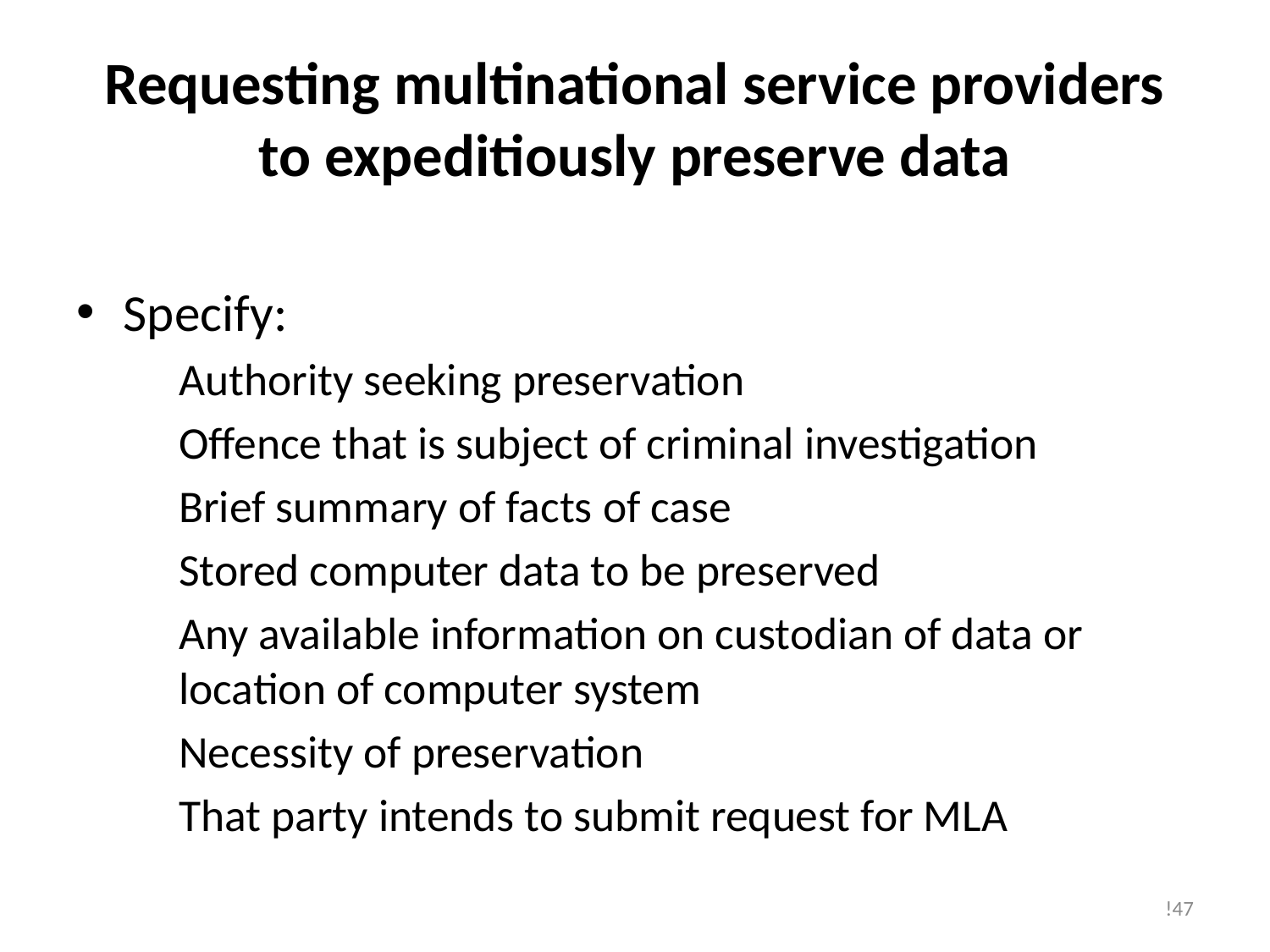

# Requesting multinational service providers to expeditiously preserve data
Specify:
Authority seeking preservation
Offence that is subject of criminal investigation
Brief summary of facts of case
Stored computer data to be preserved
Any available information on custodian of data or location of computer system
Necessity of preservation
That party intends to submit request for MLA
!47